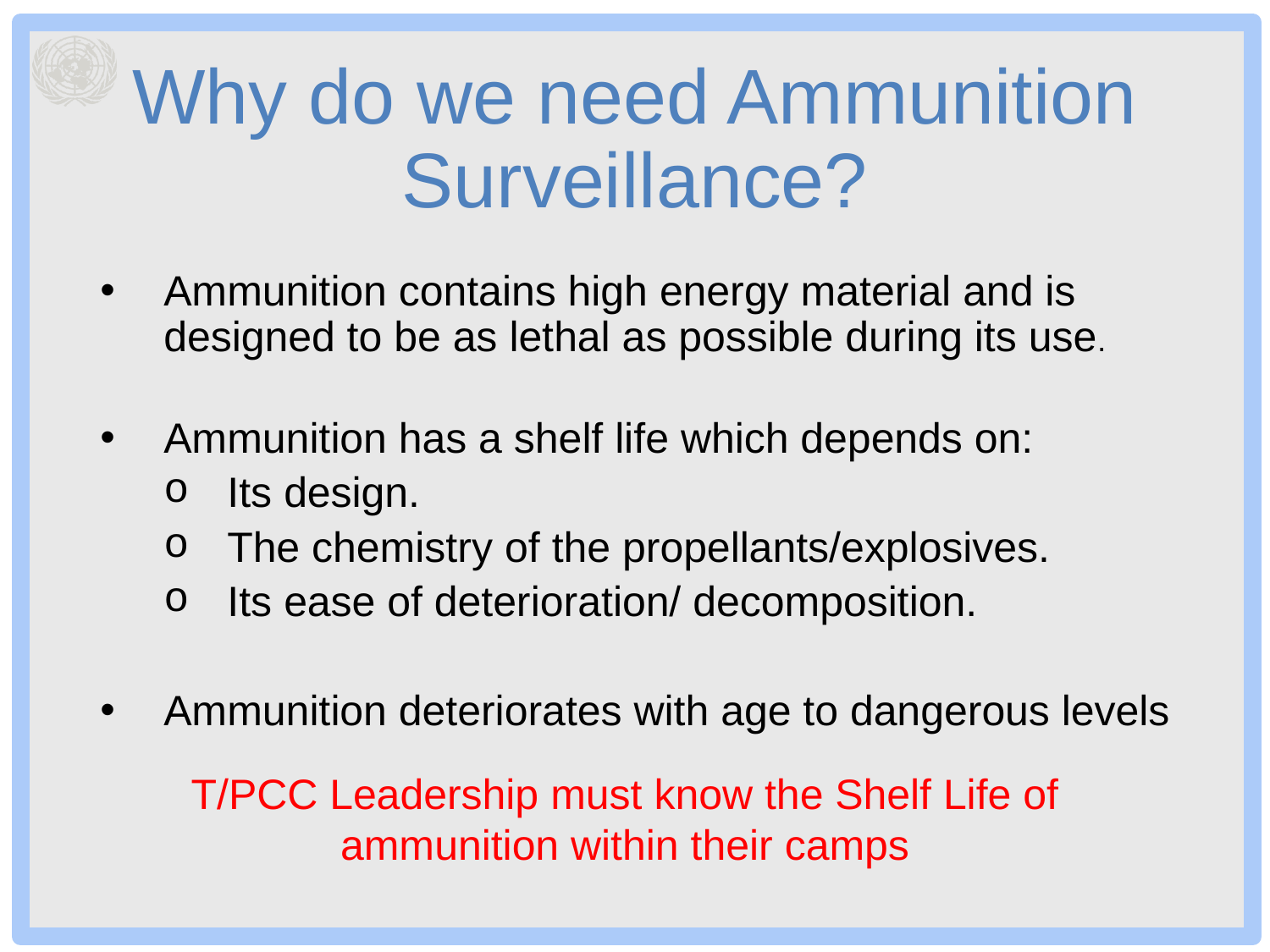

# Why do we need Ammunition Surveillance?
Ammunition contains high energy material and is designed to be as lethal as possible during its use.
Ammunition has a shelf life which depends on:
Its design.
The chemistry of the propellants/explosives.
Its ease of deterioration/ decomposition.
Ammunition deteriorates with age to dangerous levels
T/PCC Leadership must know the Shelf Life of ammunition within their camps